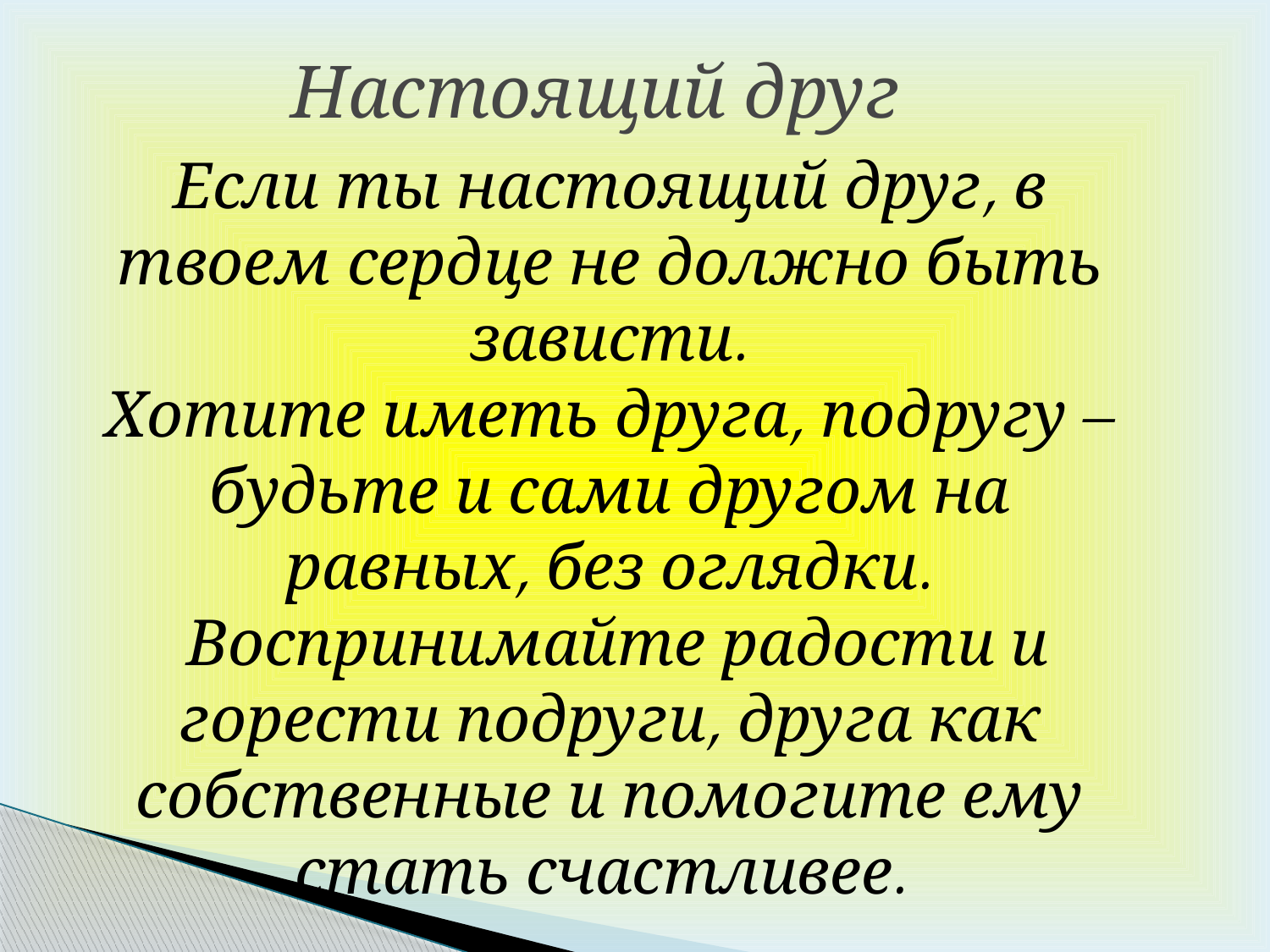

Настоящий друг
Если ты настоящий друг, в твоем сердце не должно быть зависти.
Хотите иметь друга, подругу – будьте и сами другом на равных, без оглядки.
 Воспринимайте радости и горести подруги, друга как собственные и помогите ему стать счастливее.